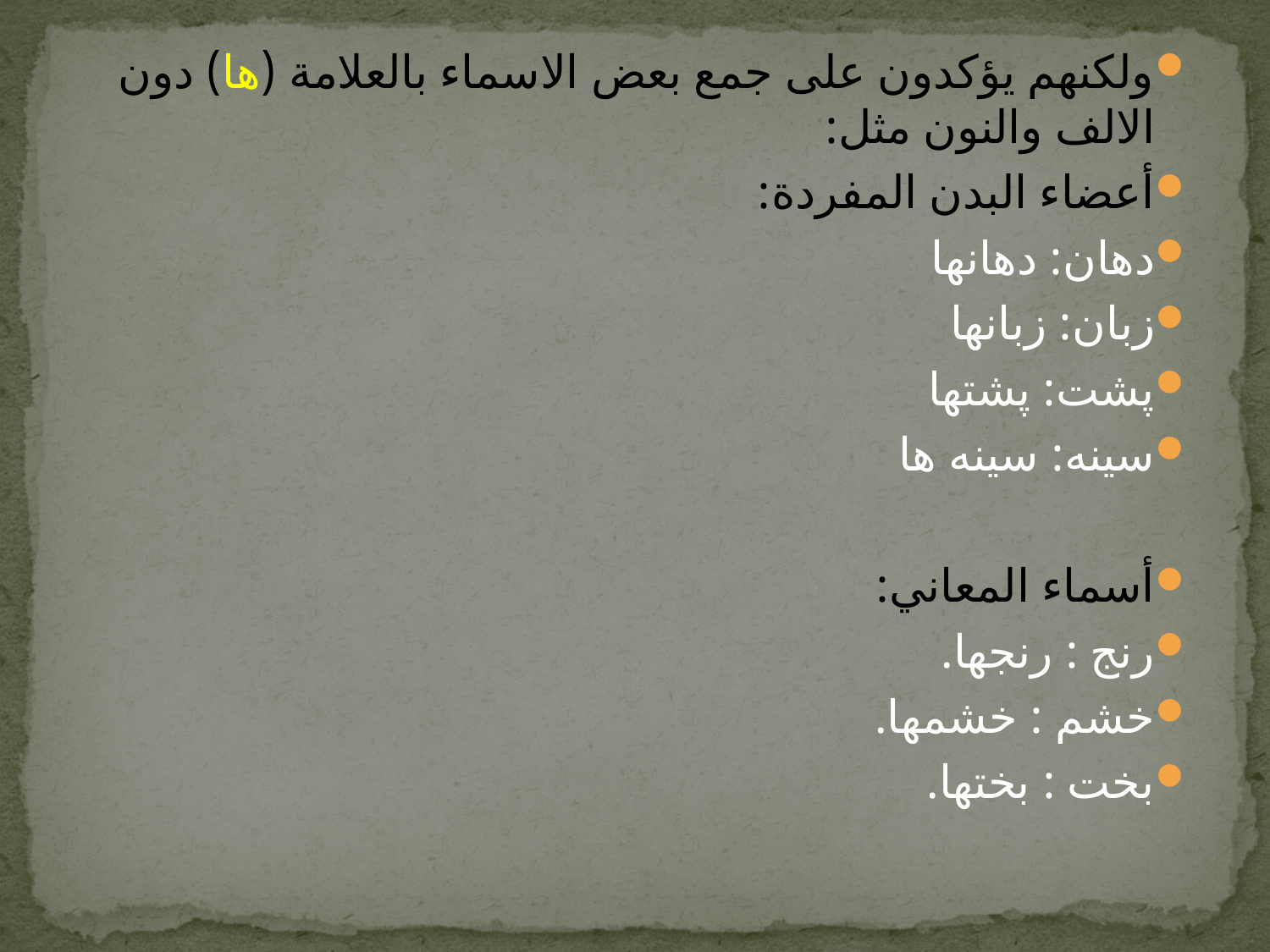

ولكنهم يؤكدون على جمع بعض الاسماء بالعلامة (ها) دون الالف والنون مثل:
أعضاء البدن المفردة:
دهان: دهانها
زبان: زبانها
پشت: پشتها
سینه: سینه ها

أسماء المعاني:
رنج : رنجها.
خشم : خشمها.
بخت : بختها.